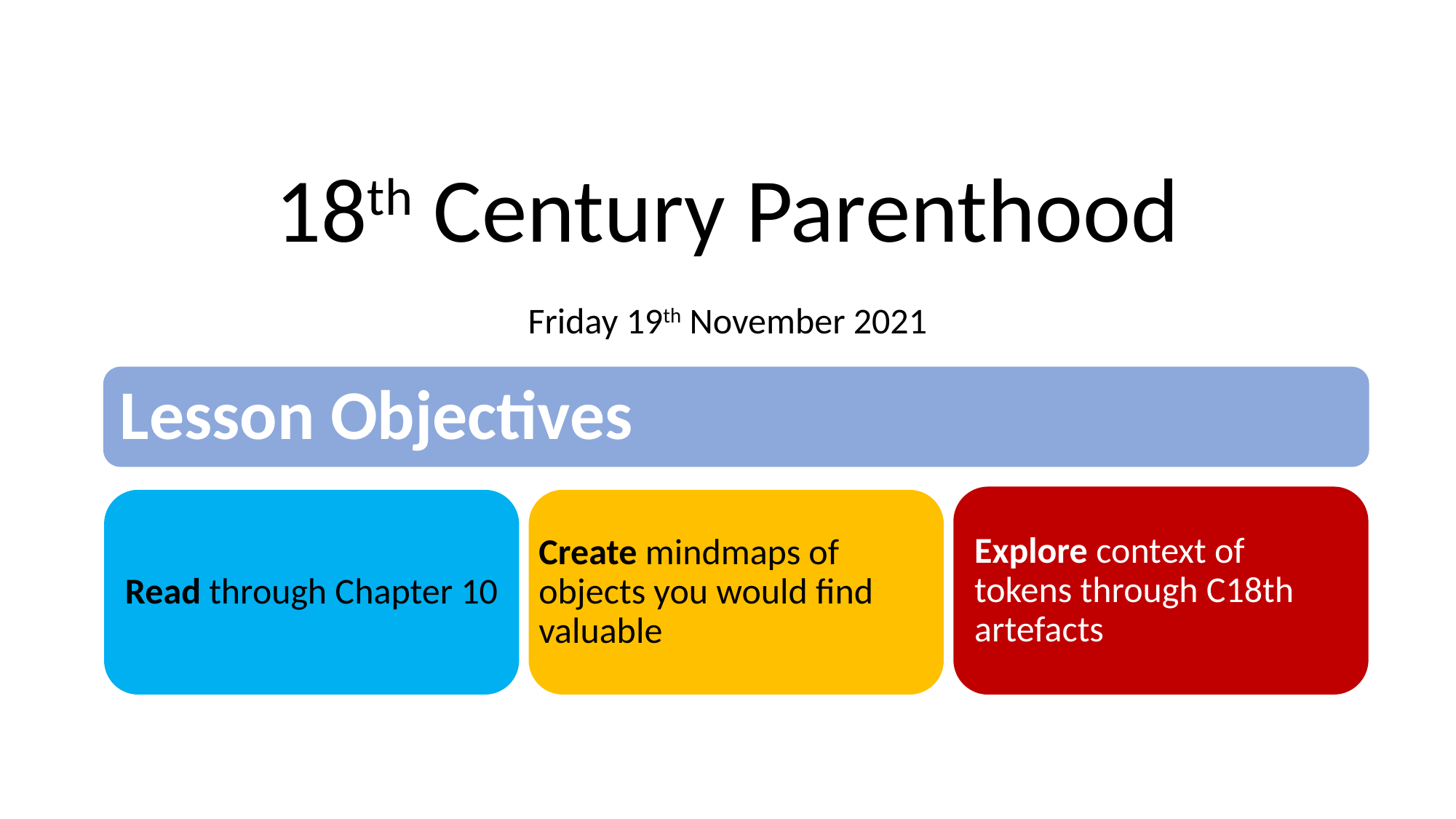

# 18th Century Parenthood
Friday 19th November 2021
Lesson Objectives
Explore context of tokens through C18th artefacts
Read through Chapter 10
Create mindmaps of objects you would find valuable